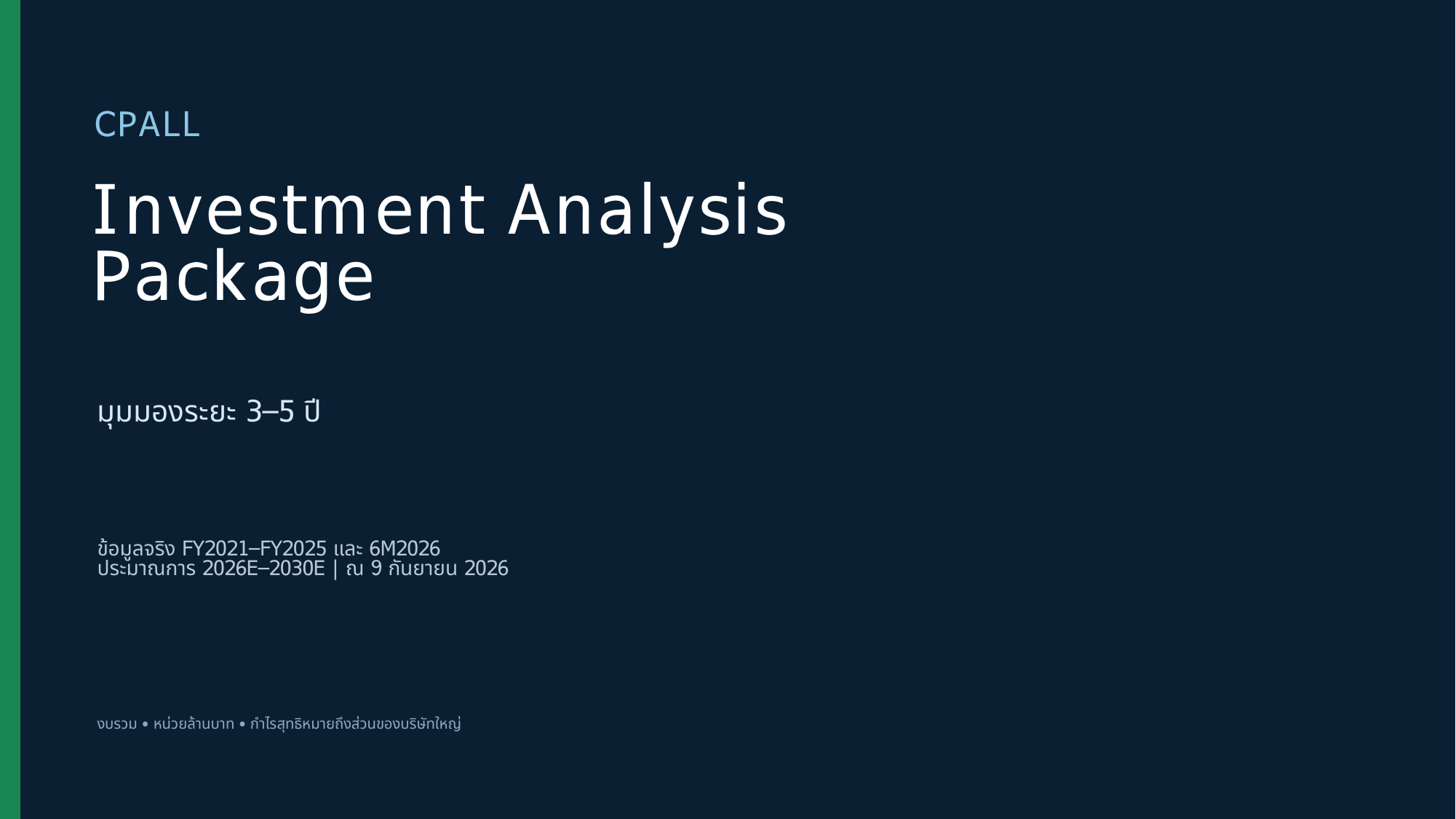

CPALL
Investment Analysis
Package
มุมมองระยะ 3–5 ปี
ข้อมูลจริง FY2021–FY2025 และ 6M2026
ประมาณการ 2026E–2030E | ณ 9 กันยายน 2026
งบรวม • หน่วยล้านบาท • กำไรสุทธิหมายถึงส่วนของบริษัทใหญ่